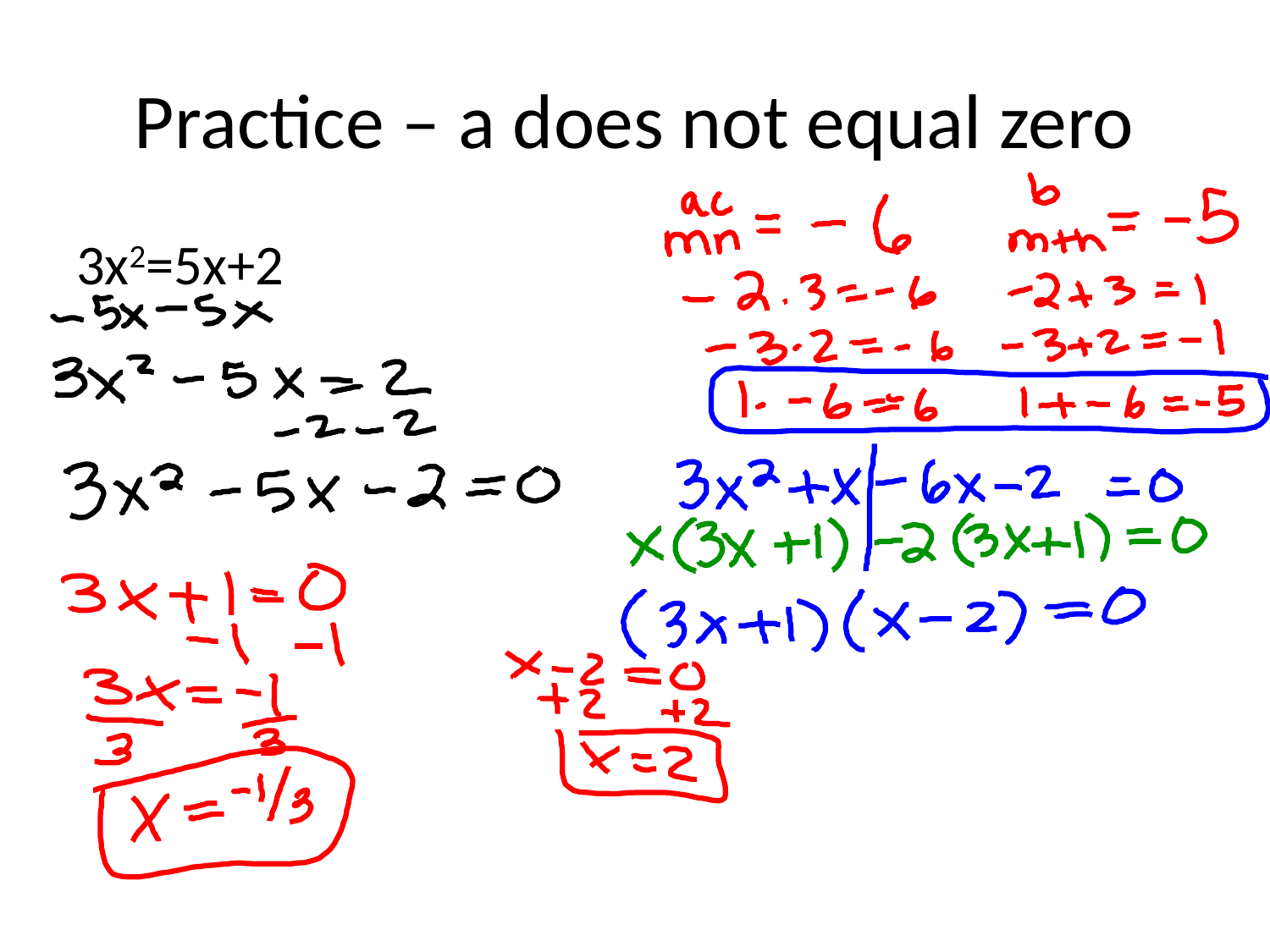

# Practice – a does not equal zero

3x2=5x+2